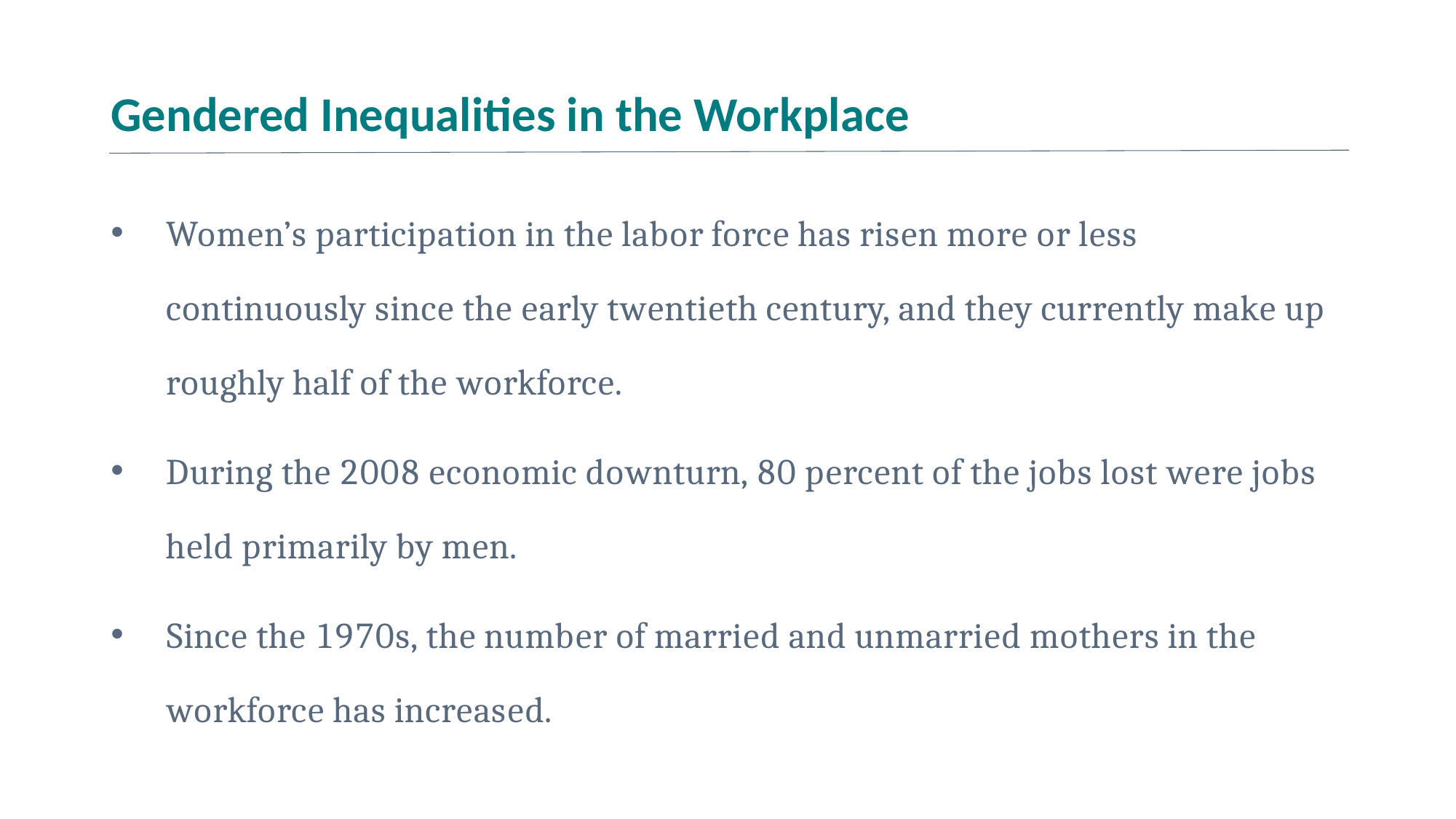

# Gendered Inequalities in the Workplace
Women’s participation in the labor force has risen more or less continuously since the early twentieth century, and they currently make up roughly half of the workforce.
During the 2008 economic downturn, 80 percent of the jobs lost were jobs held primarily by men.
Since the 1970s, the number of married and unmarried mothers in the workforce has increased.